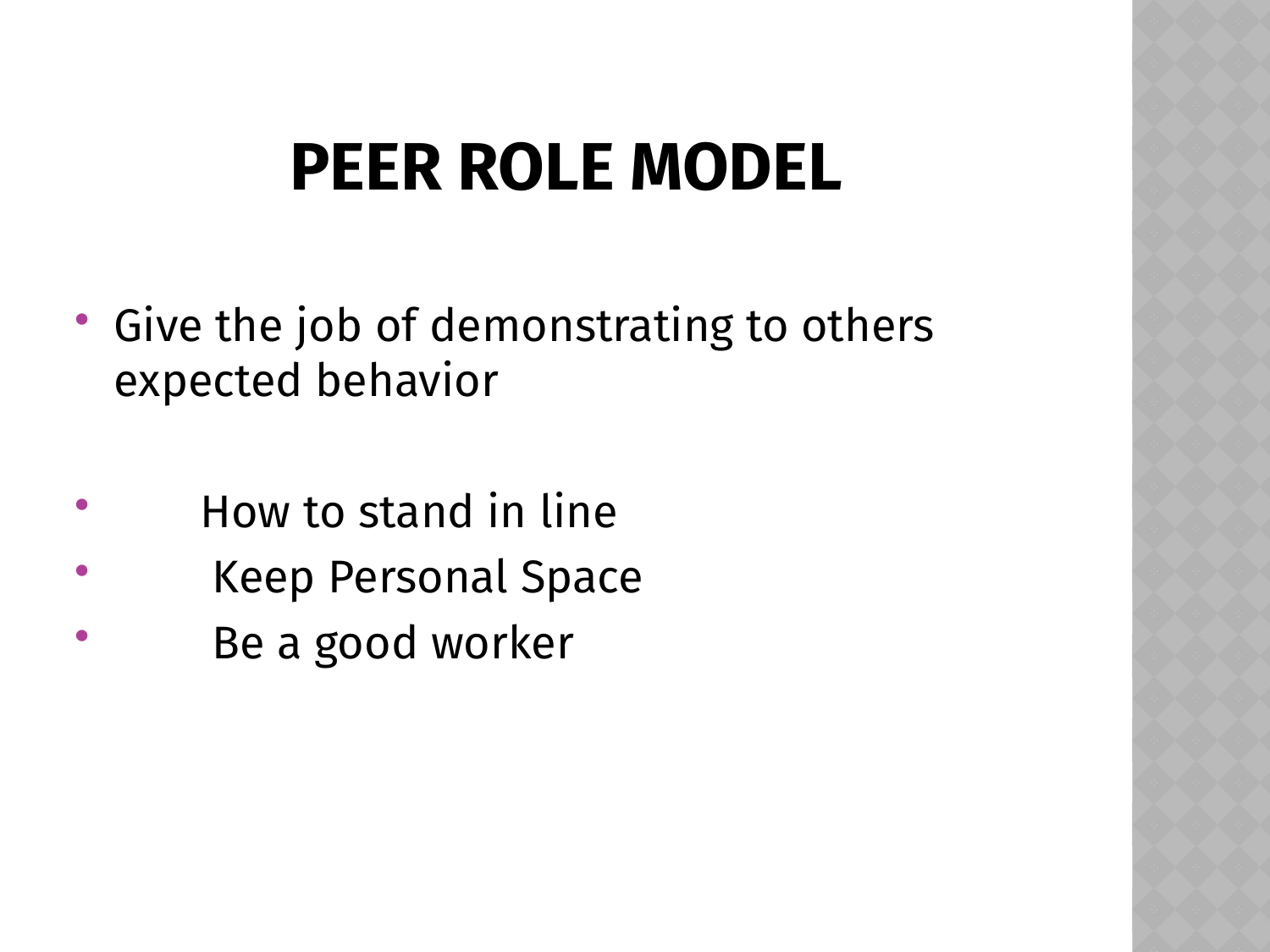

# Peer role model

Give the job of demonstrating to others expected behavior

       How to stand in line
        Keep Personal Space
        Be a good worker